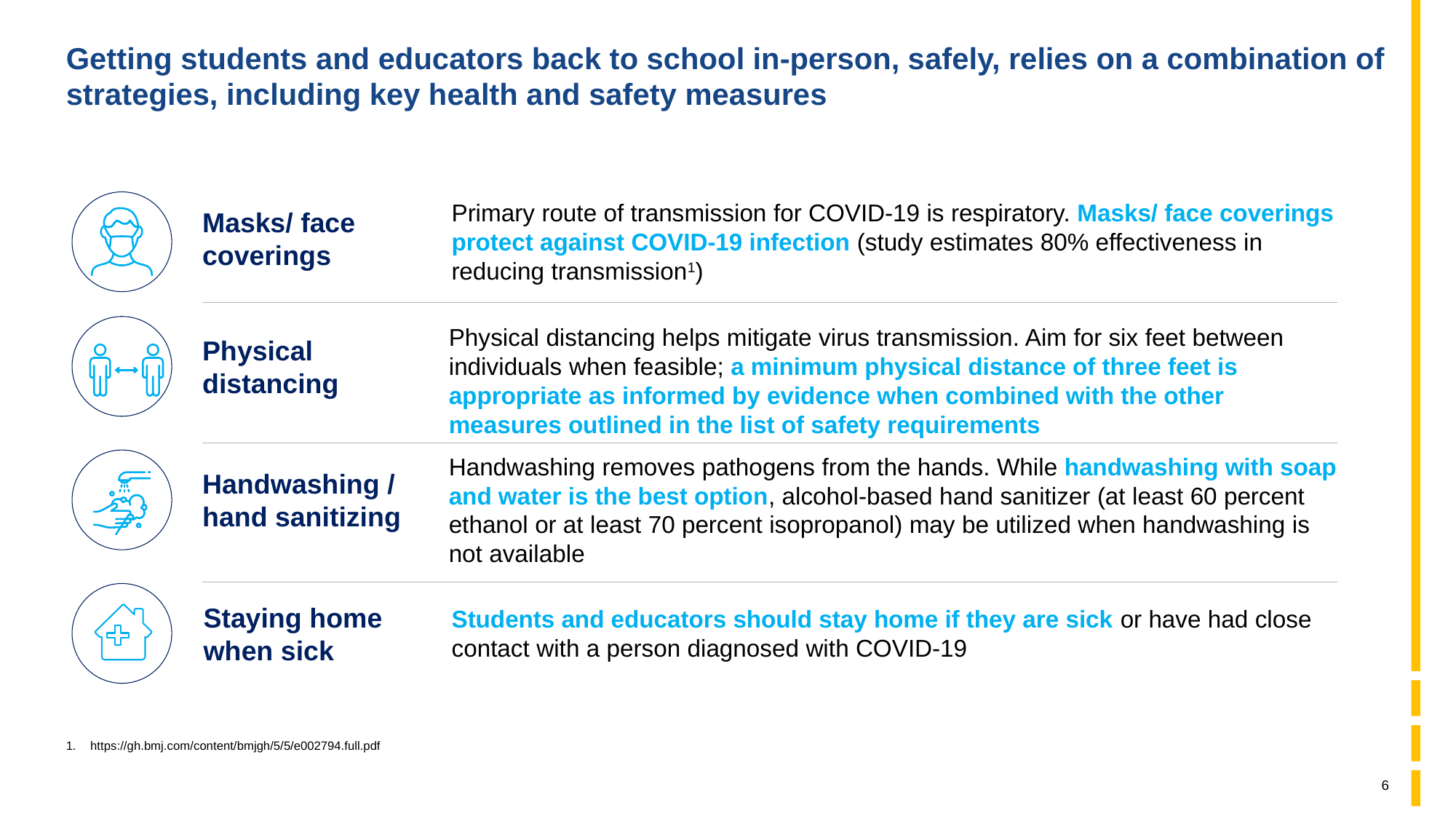

# Getting students and educators back to school in-person, safely, relies on a combination of strategies, including key health and safety measures

Masks/ face coverings
Primary route of transmission for COVID-19 is respiratory. Masks/ face coverings protect against COVID-19 infection (study estimates 80% effectiveness in reducing transmission1)

Physical distancing
Physical distancing helps mitigate virus transmission. Aim for six feet between individuals when feasible; a minimum physical distance of three feet is appropriate as informed by evidence when combined with the other measures outlined in the list of safety requirements

Handwashing / hand sanitizing
Handwashing removes pathogens from the hands. While handwashing with soap and water is the best option, alcohol-based hand sanitizer (at least 60 percent ethanol or at least 70 percent isopropanol) may be utilized when handwashing is not available

Staying home when sick
Students and educators should stay home if they are sick or have had close contact with a person diagnosed with COVID-19
1.	https://gh.bmj.com/content/bmjgh/5/5/e002794.full.pdf